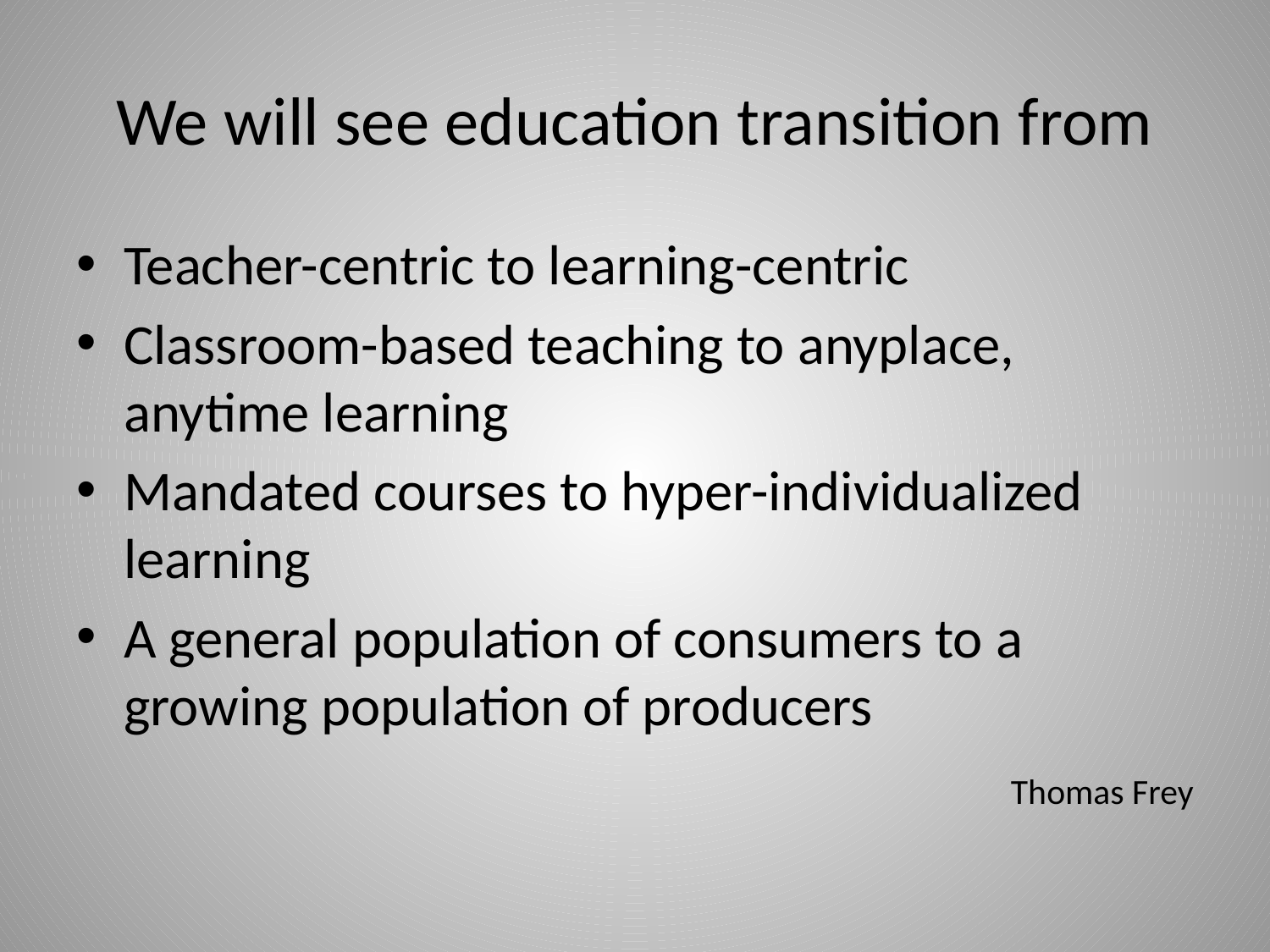

# We will see education transition from
Teacher-centric to learning-centric
Classroom-based teaching to anyplace, anytime learning
Mandated courses to hyper-individualized learning
A general population of consumers to a growing population of producers
		Thomas Frey